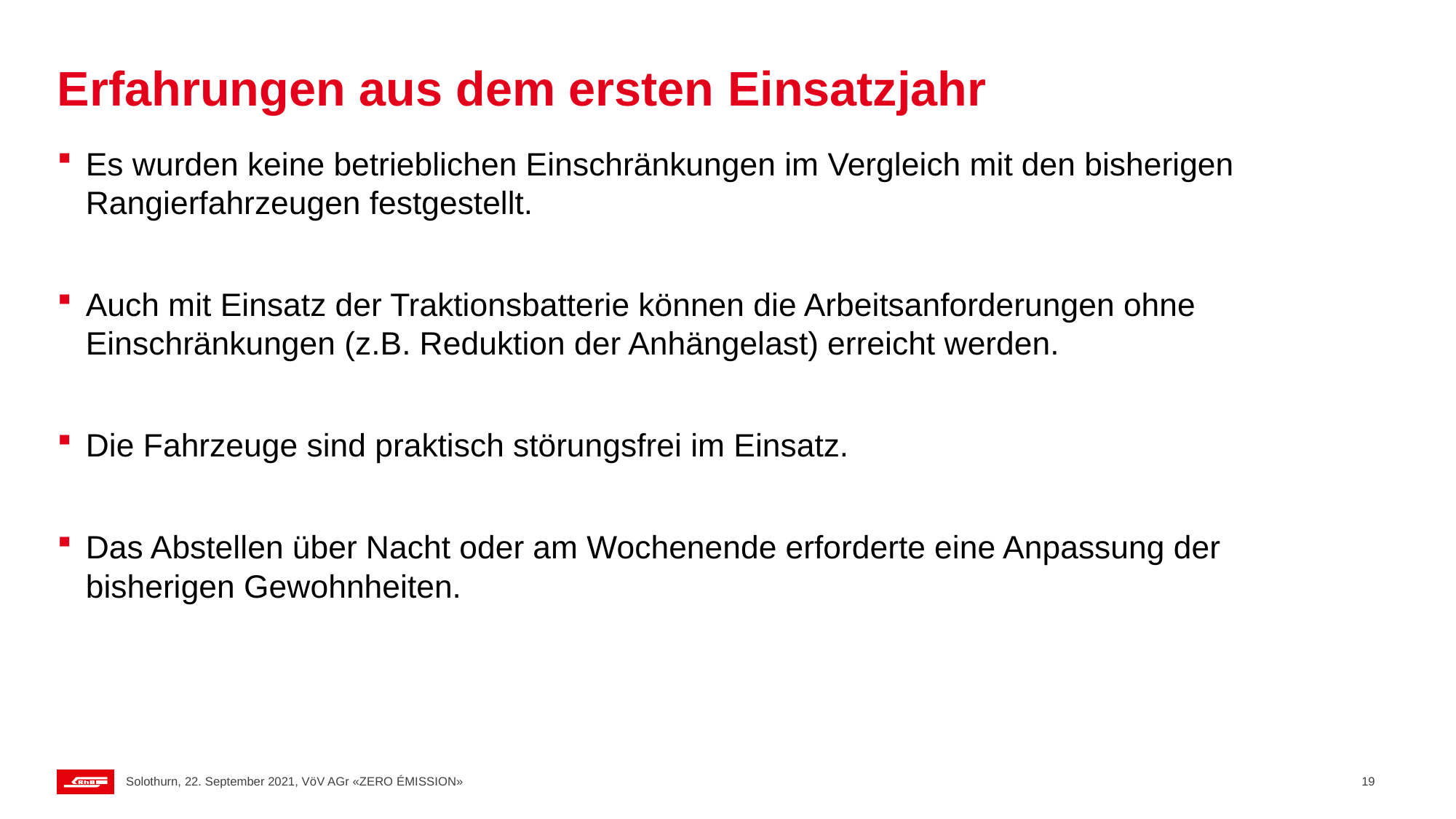

# Erfahrungen aus dem ersten Einsatzjahr
Es wurden keine betrieblichen Einschränkungen im Vergleich mit den bisherigen Rangierfahrzeugen festgestellt.

Auch mit Einsatz der Traktionsbatterie können die Arbeitsanforderungen ohne Einschränkungen (z.B. Reduktion der Anhängelast) erreicht werden.

Die Fahrzeuge sind praktisch störungsfrei im Einsatz.

Das Abstellen über Nacht oder am Wochenende erforderte eine Anpassung der bisherigen Gewohnheiten.

Solothurn, 22. September 2021, VöV AGr «ZERO ÉMISSION»
19